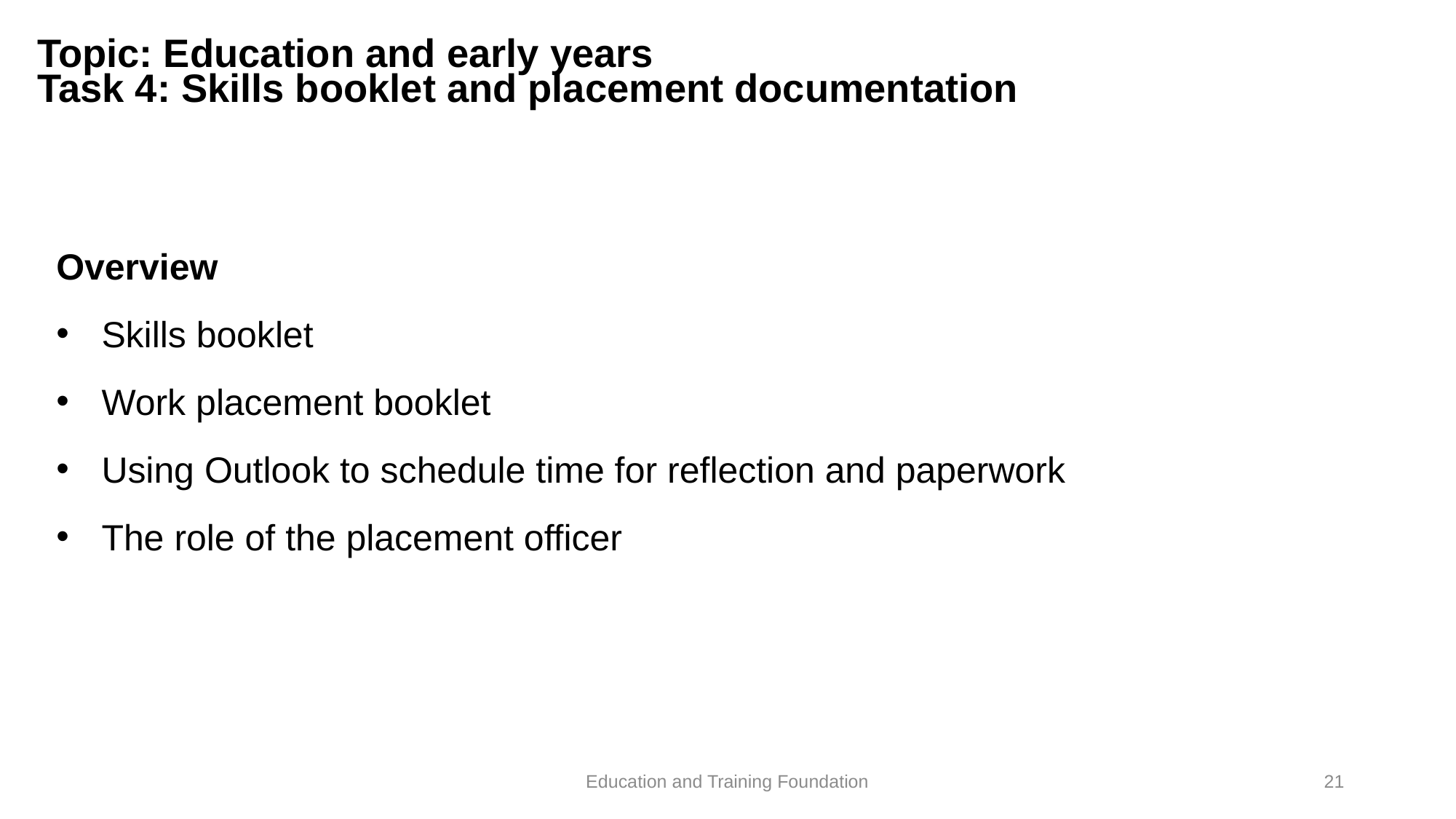

# Topic: Education and early years Task 4: Skills booklet and placement documentation

Overview
Skills booklet
Work placement booklet
Using Outlook to schedule time for reflection and paperwork
The role of the placement officer
Education and Training Foundation
21